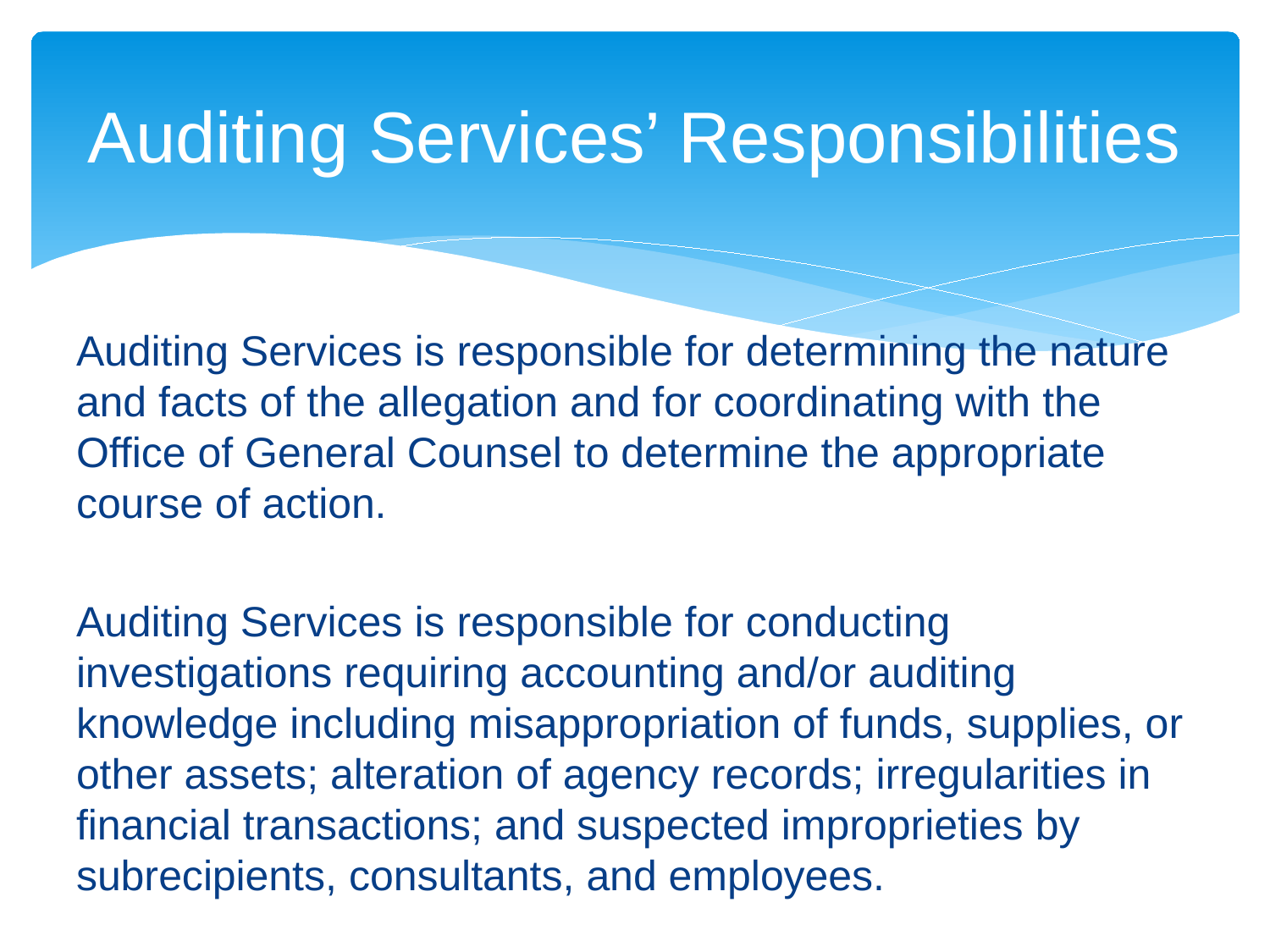

# Auditing Services’ Responsibilities
Auditing Services is responsible for determining the nature and facts of the allegation and for coordinating with the Office of General Counsel to determine the appropriate course of action.

Auditing Services is responsible for conducting investigations requiring accounting and/or auditing knowledge including misappropriation of funds, supplies, or other assets; alteration of agency records; irregularities in financial transactions; and suspected improprieties by subrecipients, consultants, and employees.